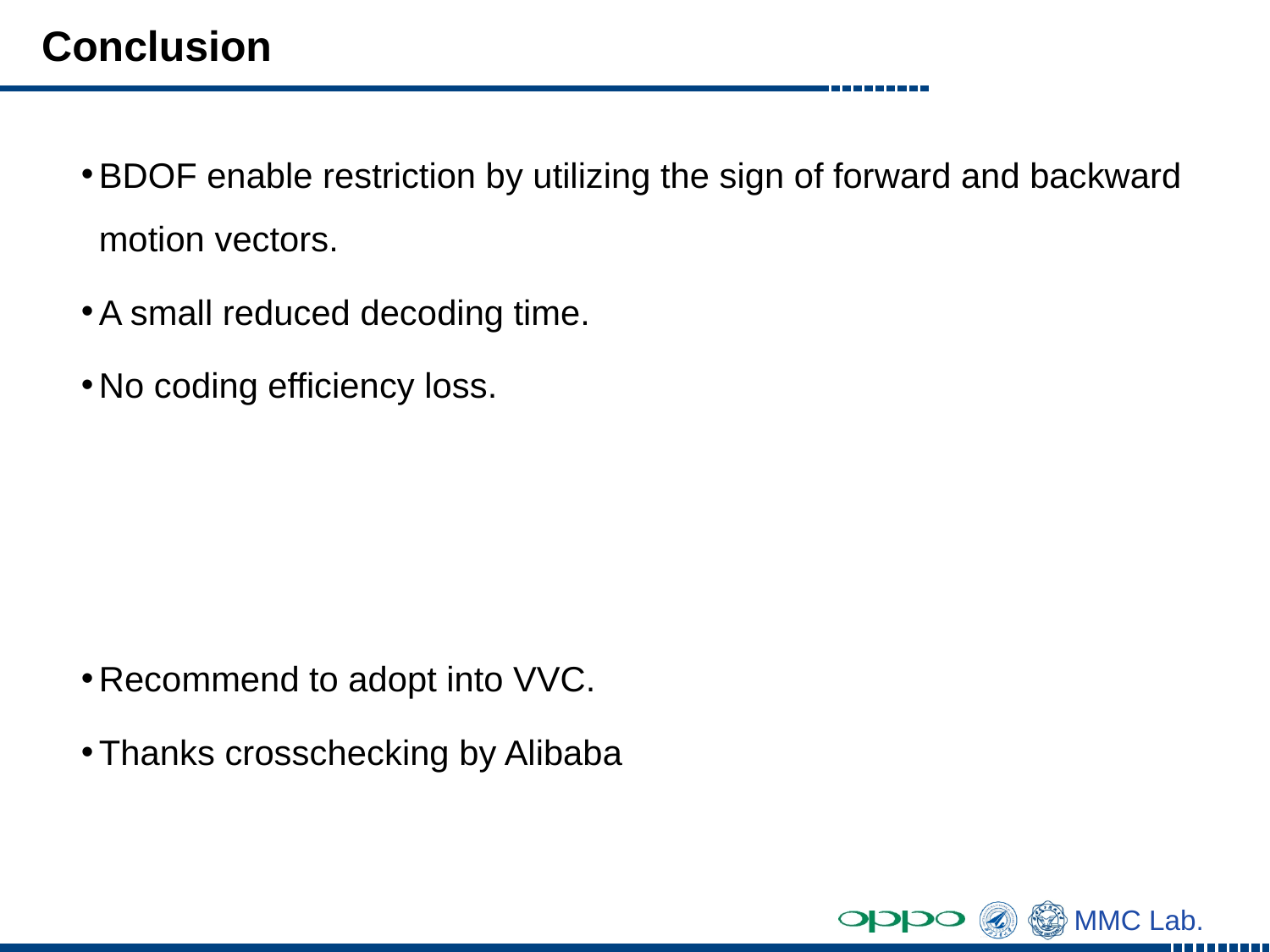

# Conclusion
BDOF enable restriction by utilizing the sign of forward and backward motion vectors.
A small reduced decoding time.
No coding efficiency loss.

Recommend to adopt into VVC.
Thanks crosschecking by Alibaba